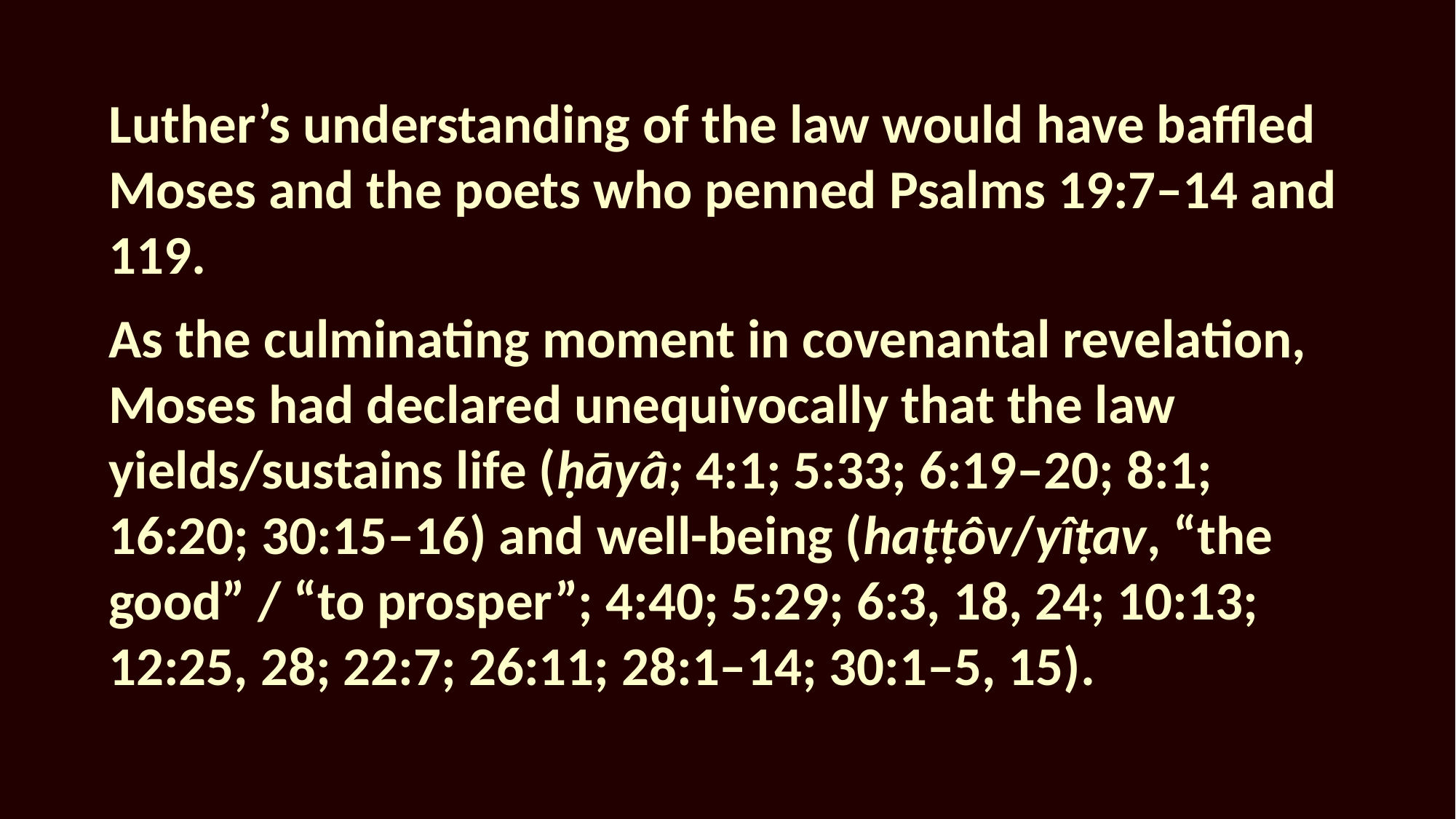

Luther’s understanding of the law would have baffled Moses and the poets who penned Psalms 19:7–14 and 119.
As the culminating moment in covenantal revelation, Moses had declared unequivocally that the law yields/sustains life (ḥāyâ; 4:1; 5:33; 6:19–20; 8:1; 16:20; 30:15–16) and well-being (haṭṭôv/yîṭav, “the good” / “to prosper”; 4:40; 5:29; 6:3, 18, 24; 10:13; 12:25, 28; 22:7; 26:11; 28:1–14; 30:1–5, 15).